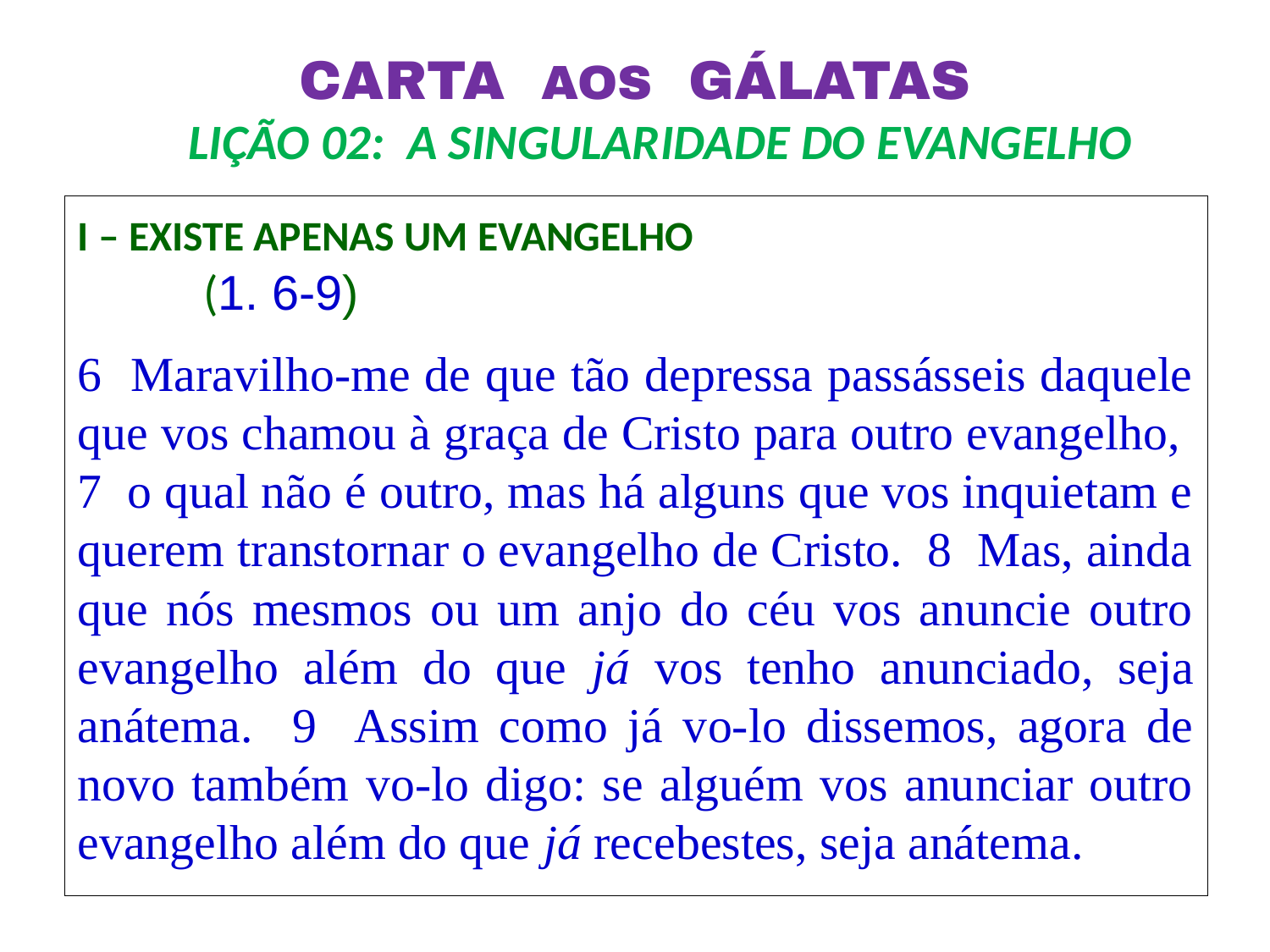

# CARTA  AOS  GÁLATAS LIÇÃO 02:  A SINGULARIDADE DO EVANGELHO
I – EXISTE APENAS UM EVANGELHO
			(1. 6-9)

6  Maravilho-me de que tão depressa passásseis daquele que vos chamou à graça de Cristo para outro evangelho,  7  o qual não é outro, mas há alguns que vos inquietam e querem transtornar o evangelho de Cristo.  8  Mas, ainda que nós mesmos ou um anjo do céu vos anuncie outro evangelho além do que já vos tenho anunciado, seja anátema.  9  Assim como já vo-lo dissemos, agora de novo também vo-lo digo: se alguém vos anunciar outro evangelho além do que já recebestes, seja anátema.